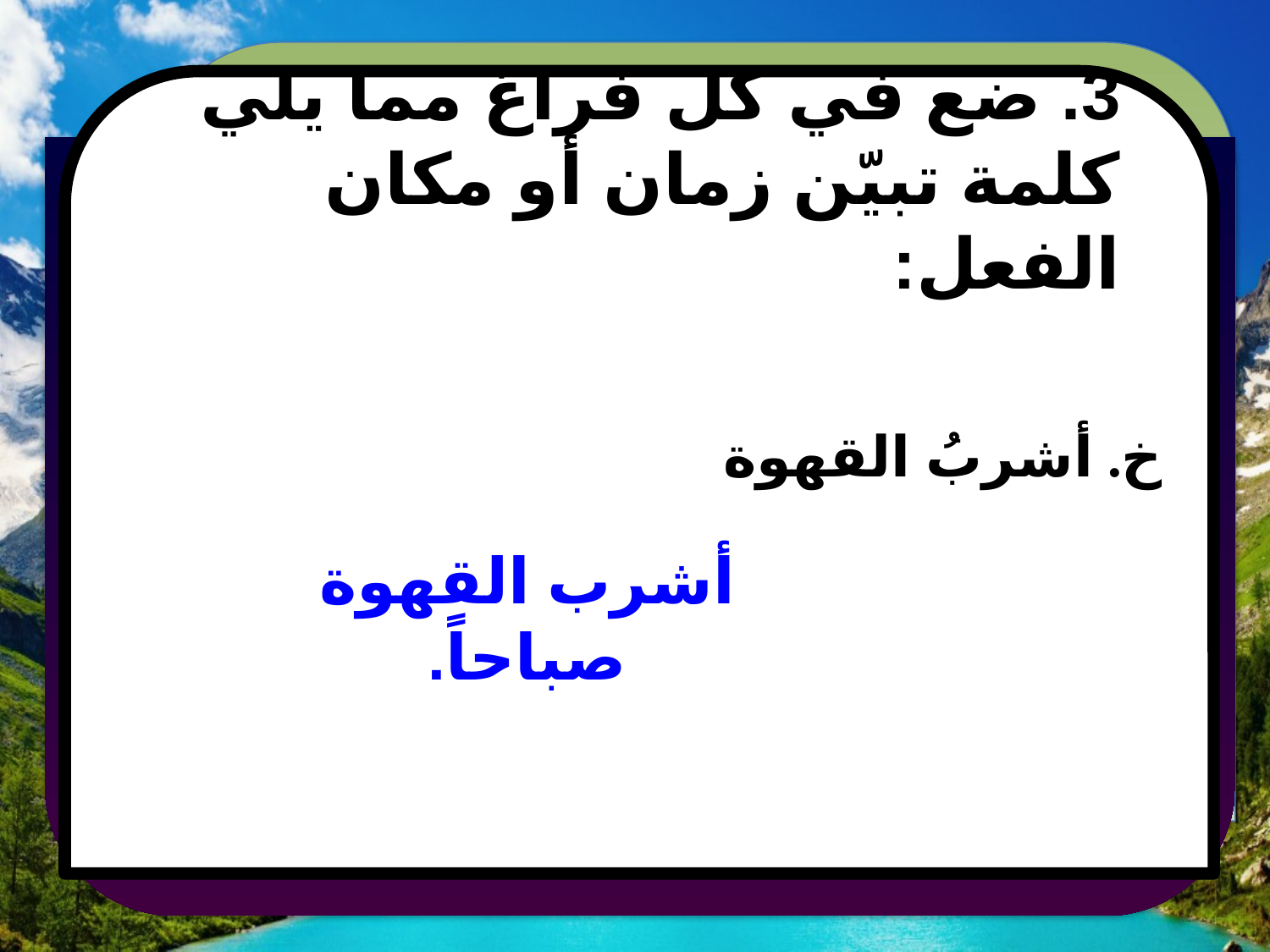

3. ضع في كل فراغ مما يلي كلمة تبيّن زمان أو مكان الفعل:
خ. أشربُ القهوة
أشرب القهوة صباحاً.